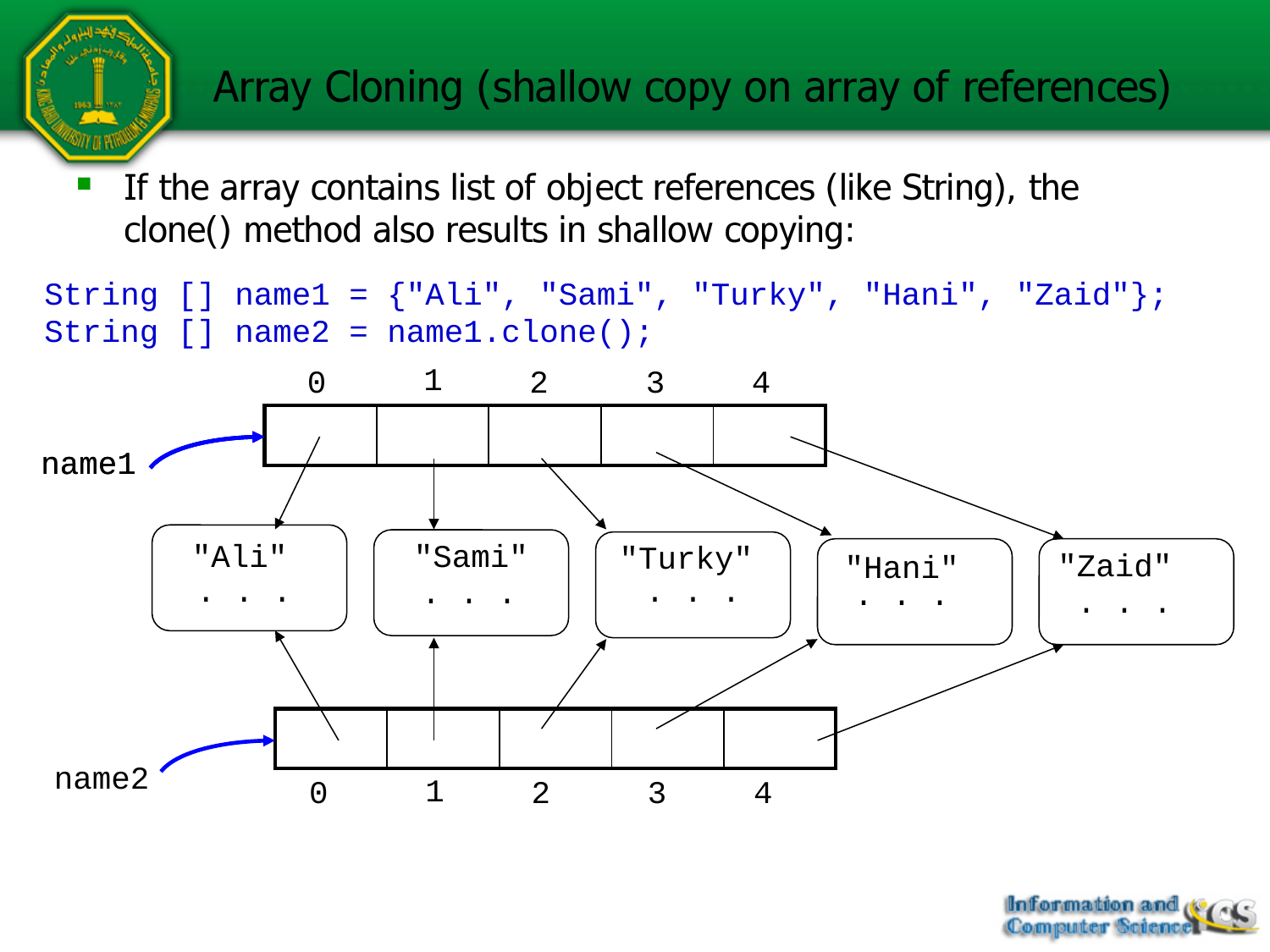

# Array Cloning (shallow copy on array of references)
If the array contains list of object references (like String), the clone() method also results in shallow copying:

String [] name1 = {"Ali", "Sami", "Turky", "Hani", "Zaid"};
String [] name2 = name1.clone();
1
0
2
3
4

|  |  |  |  |  |
| --- | --- | --- | --- | --- |
|  |  |  |  |  |
| --- | --- | --- | --- | --- |
name1
name1

"Sami"
"Ali"

"Turky"

"Zaid"
"Hani"
. . .
. . .
. . .
. . .
. . .

|  |  |  |  |  |
| --- | --- | --- | --- | --- |
name2
1
0
2
3
4